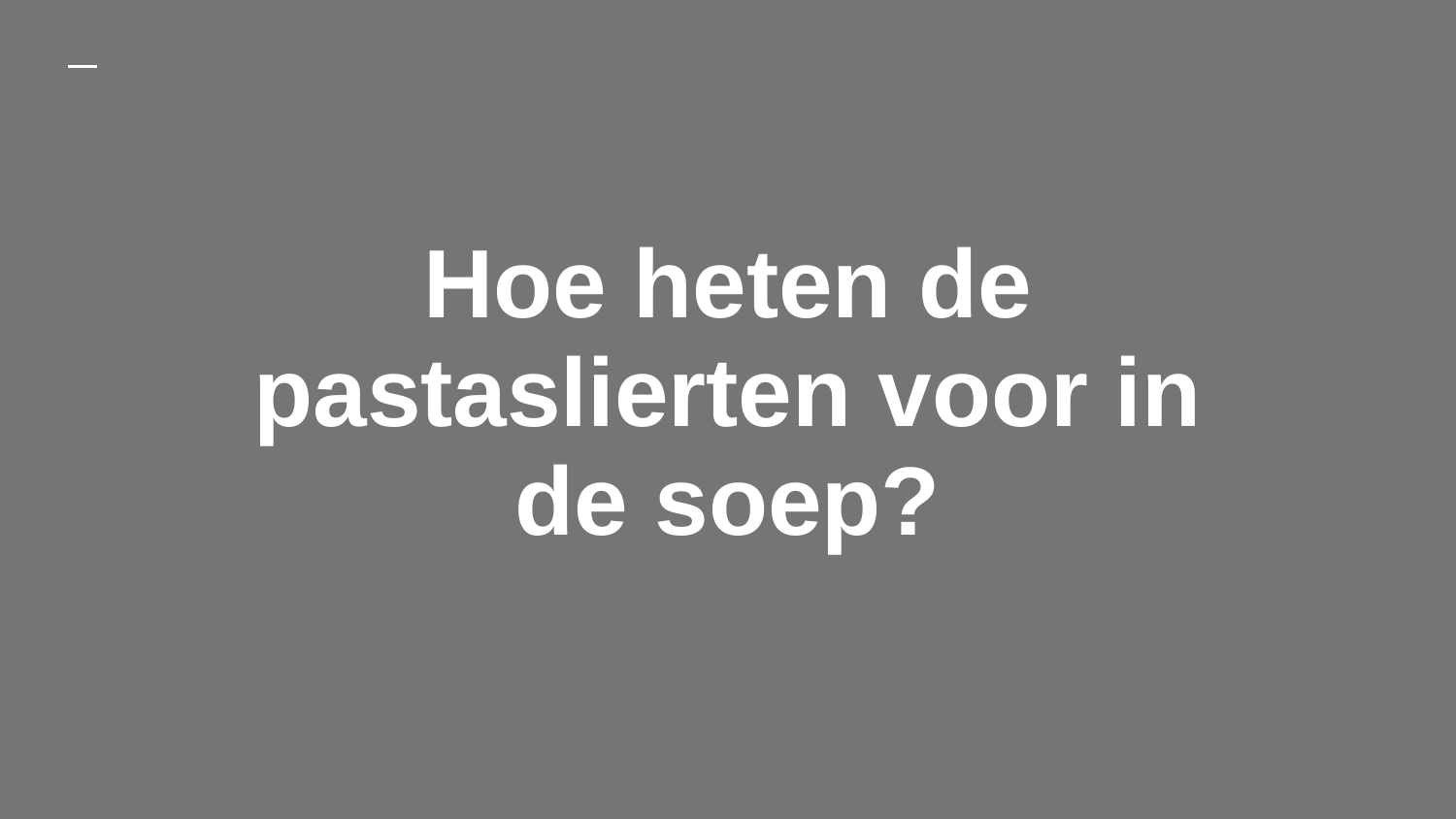

# Hoe heten de pastaslierten voor in de soep?